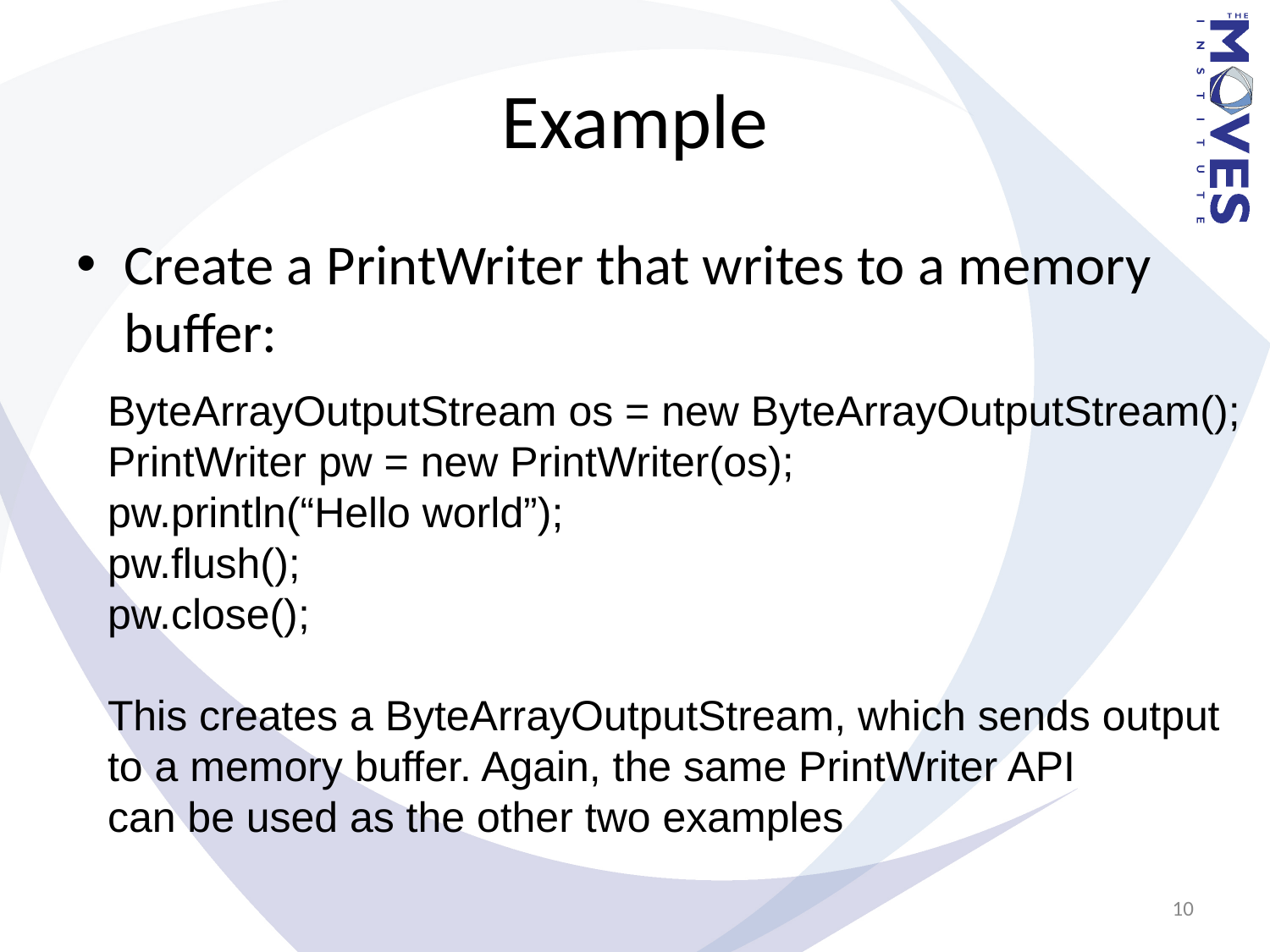

# Example
Create a PrintWriter that writes to a memory buffer:

ByteArrayOutputStream os = new ByteArrayOutputStream();
PrintWriter pw = new PrintWriter(os);
pw.println(“Hello world”);
pw.flush();
pw.close();

This creates a ByteArrayOutputStream, which sends output
to a memory buffer. Again, the same PrintWriter API
can be used as the other two examples
10